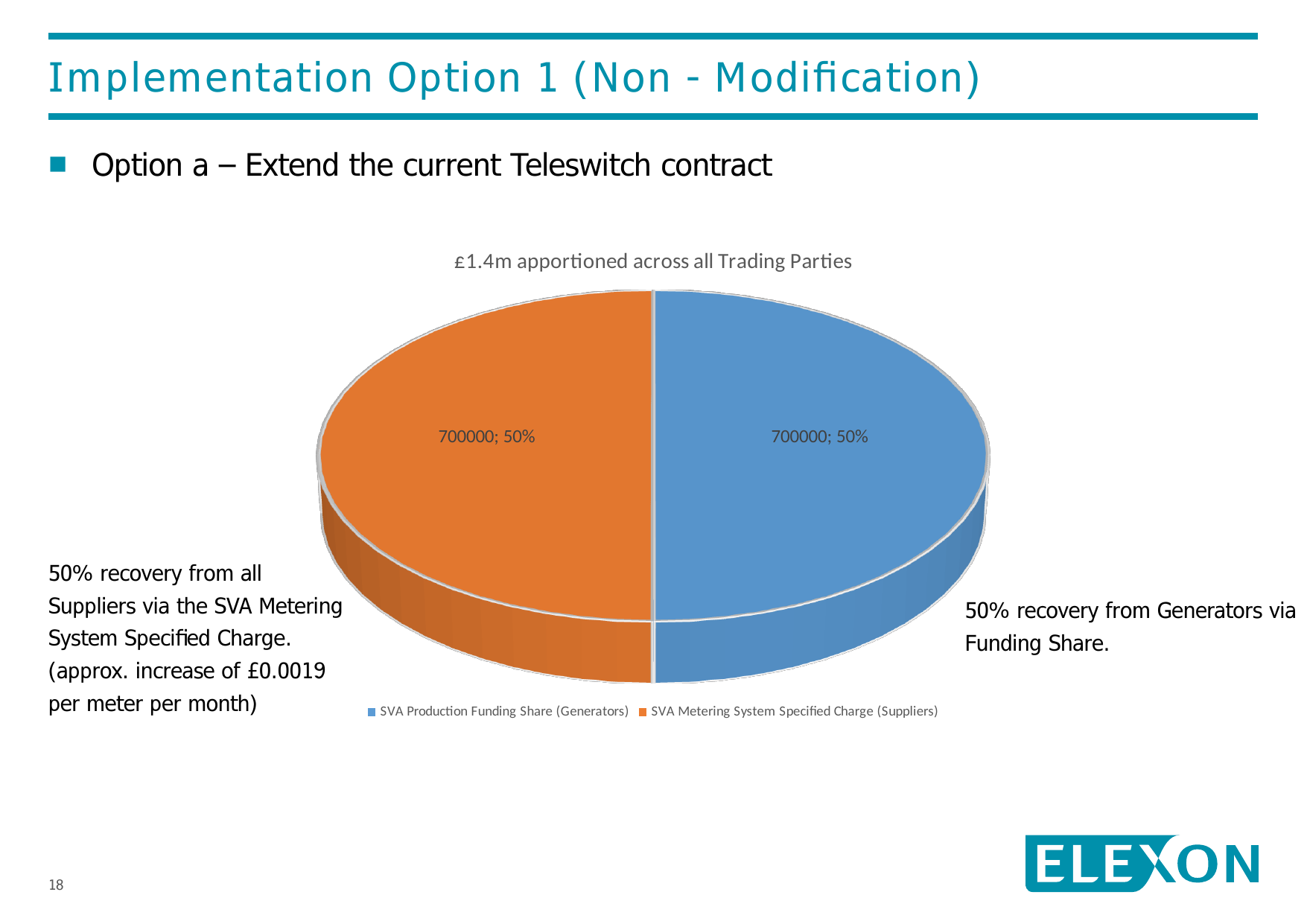

# Implementation Option 1 (Non - Modification)
Option a – Extend the current Teleswitch contract

[unsupported chart]

50% recovery from all Suppliers via the SVA Metering System Specified Charge. (approx. increase of £0.0019 per meter per month)

50% recovery from Generators via Funding Share.
18